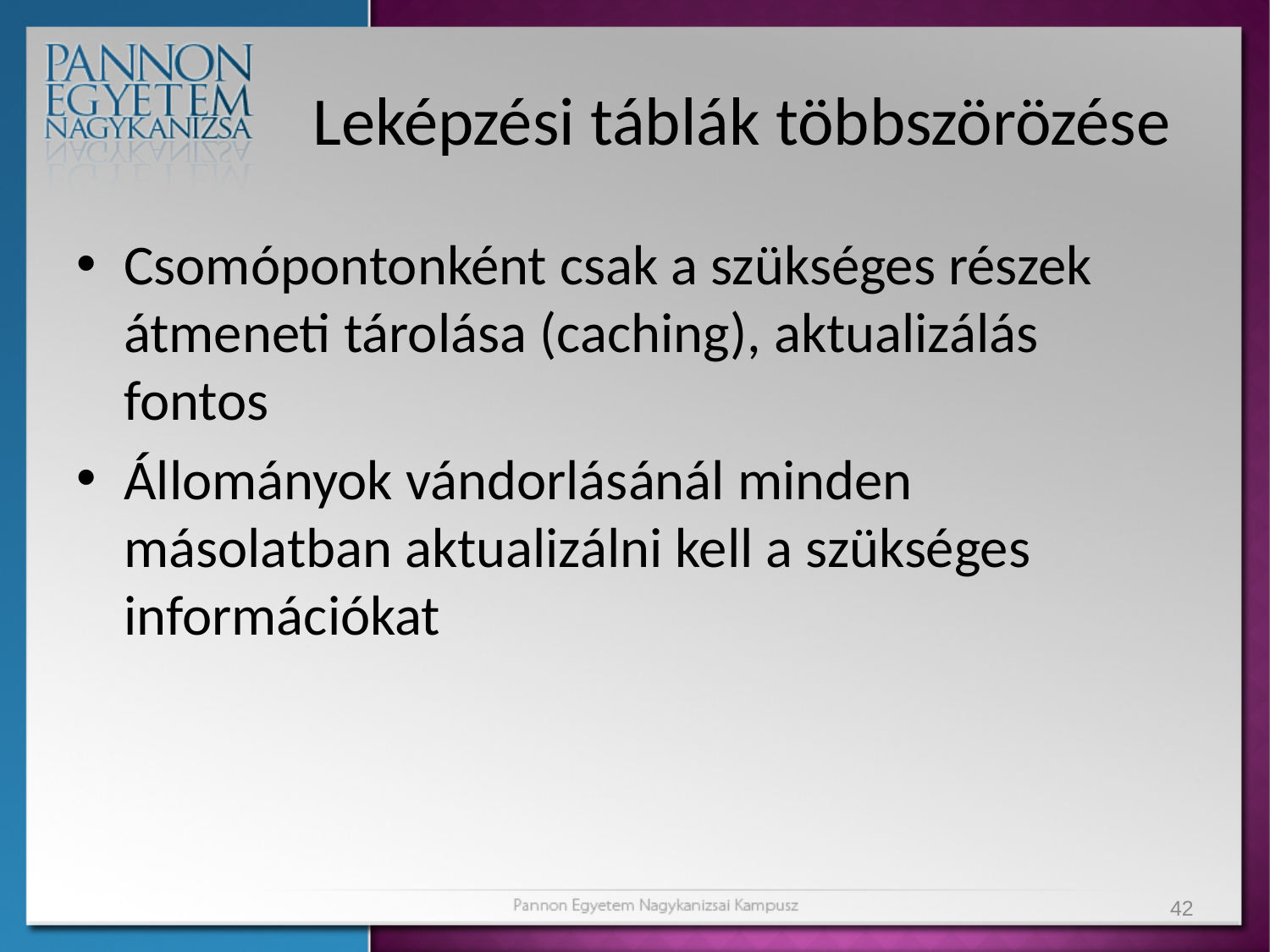

# Leképzési táblák többszörözése
Csomópontonként csak a szükséges részek átmeneti tárolása (caching), aktualizálás fontos
Állományok vándorlásánál minden másolatban aktualizálni kell a szükséges információkat
42